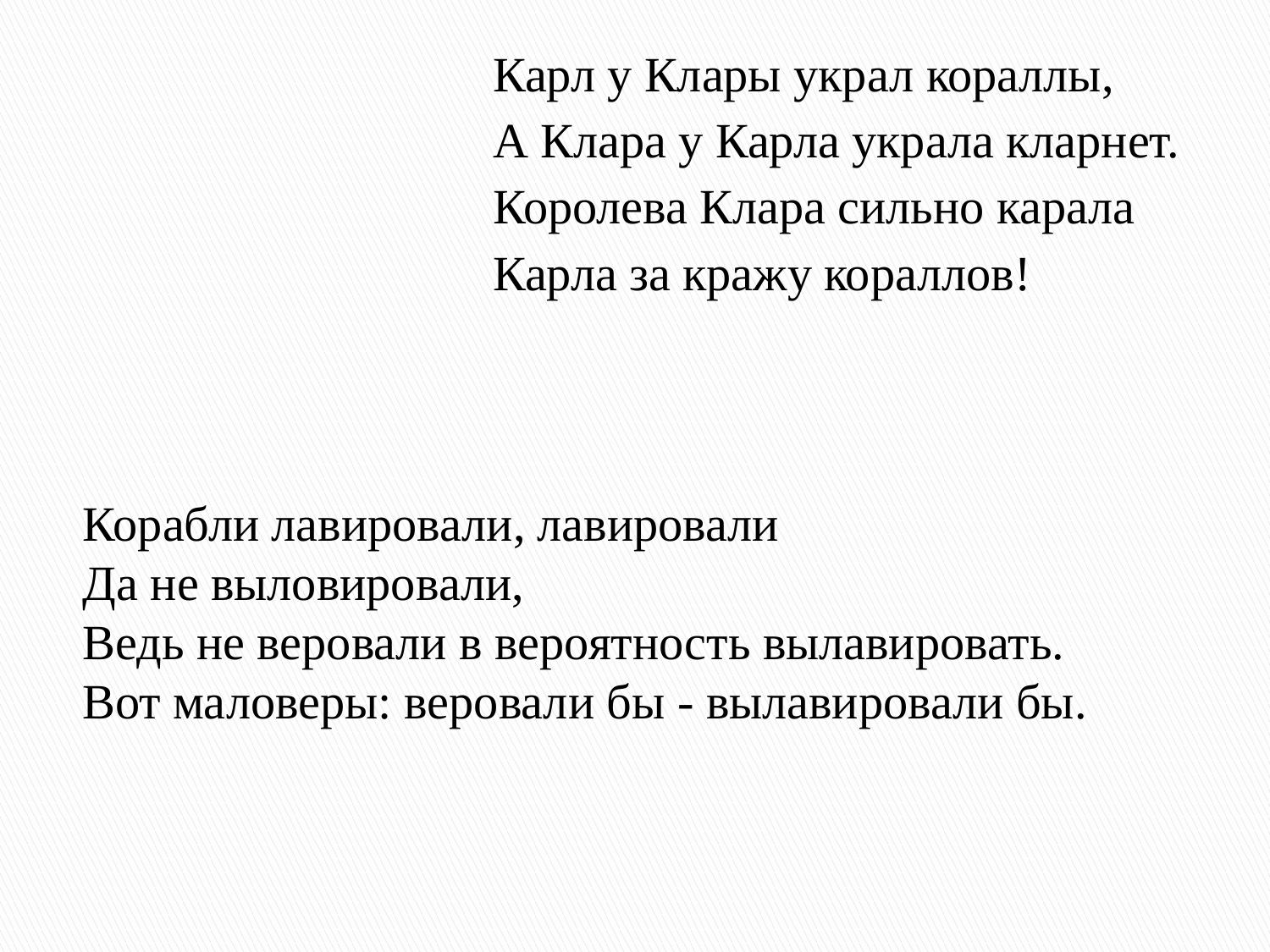

Карл у Клары украл кораллы,
А Клара у Карла украла кларнет.
Королева Клара сильно карала
Карла за кражу кораллов!

#

Корабли лавировали, лавировали
Да не выловировали,
Ведь не веровали в вероятность вылавировать.
Вот маловеры: веровали бы - вылавировали бы.